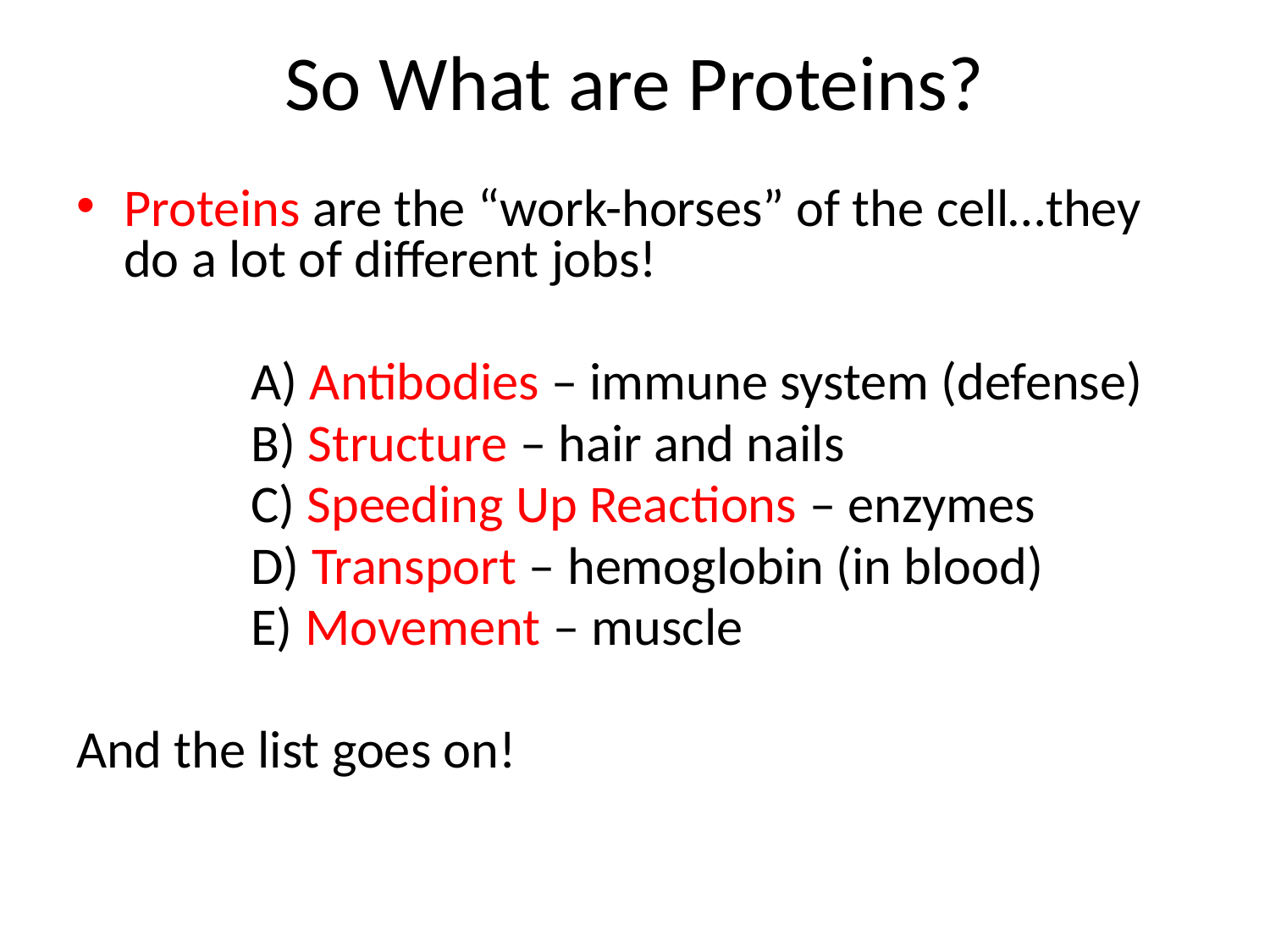

# So What are Proteins?
Proteins are the “work-horses” of the cell…they do a lot of different jobs!

		A) Antibodies – immune system (defense)
		B) Structure – hair and nails
		C) Speeding Up Reactions – enzymes
		D) Transport – hemoglobin (in blood)
		E) Movement – muscle

And the list goes on!